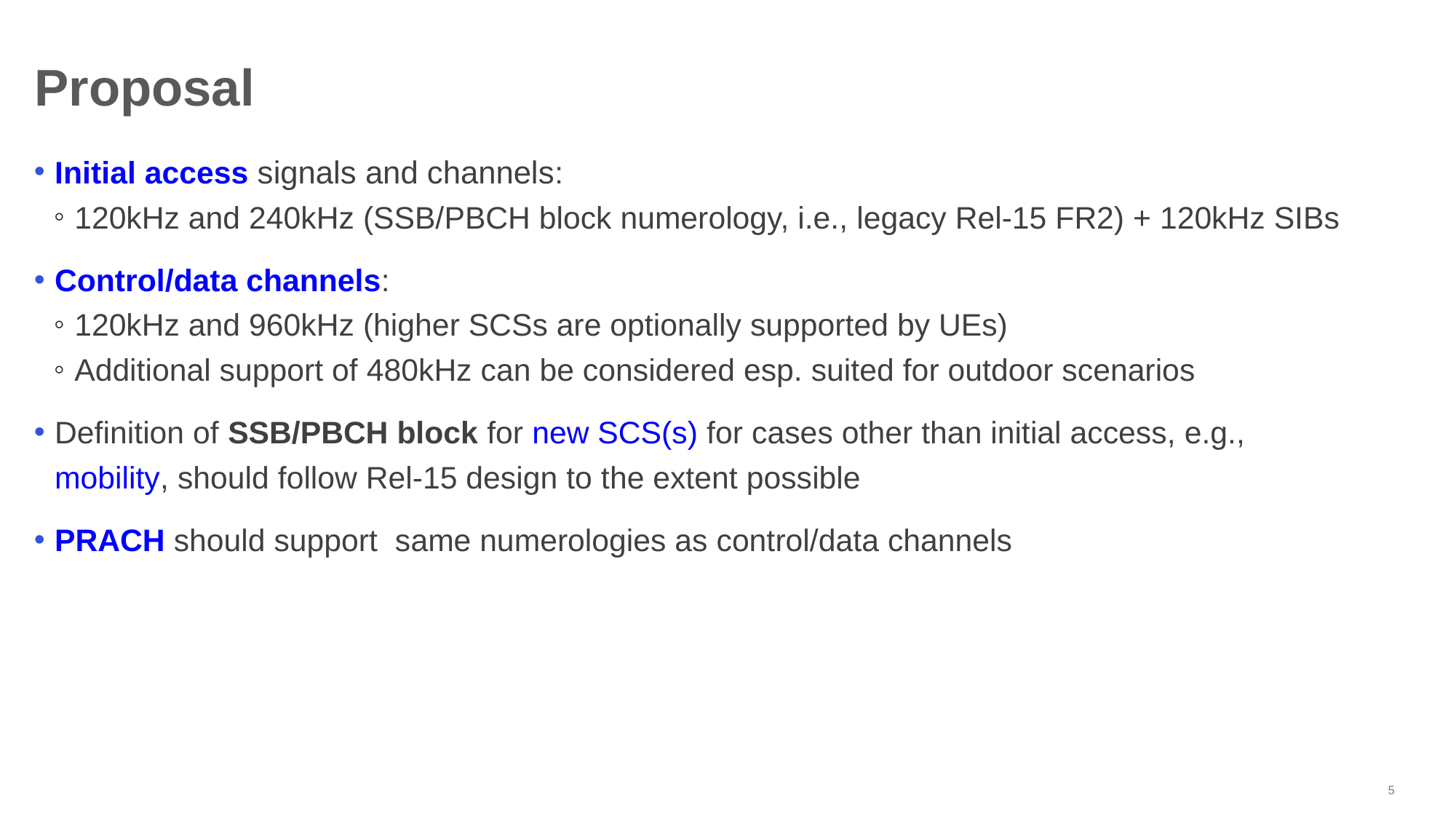

# Proposal
Initial access signals and channels:
120kHz and 240kHz (SSB/PBCH block numerology, i.e., legacy Rel-15 FR2) + 120kHz SIBs
Control/data channels:
120kHz and 960kHz (higher SCSs are optionally supported by UEs)
Additional support of 480kHz can be considered esp. suited for outdoor scenarios
Definition of SSB/PBCH block for new SCS(s) for cases other than initial access, e.g., mobility, should follow Rel-15 design to the extent possible
PRACH should support  same numerologies as control/data channels